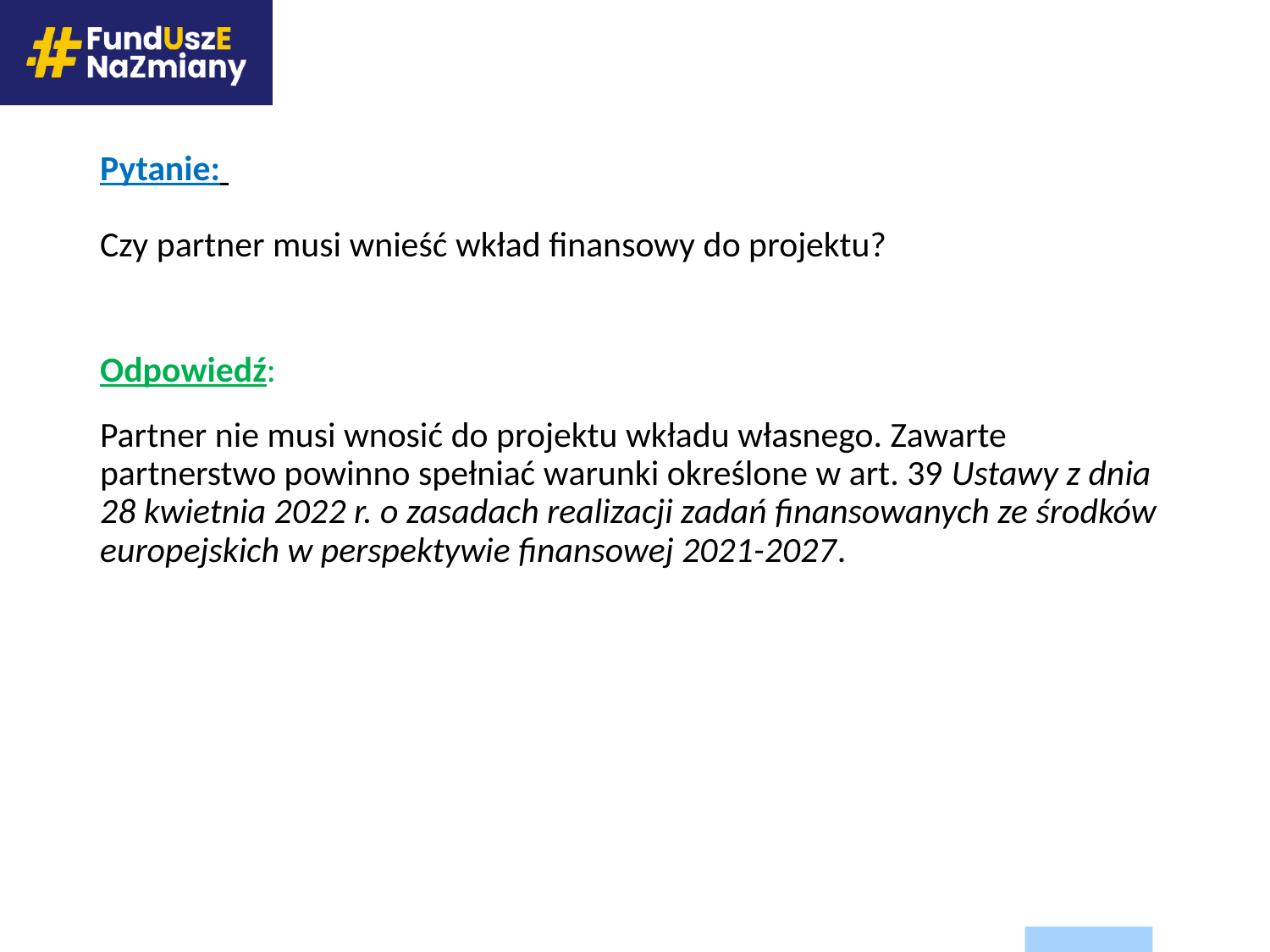

# Pytanie: Czy partner musi wnieść wkład finansowy do projektu?

Odpowiedź:

Partner nie musi wnosić do projektu wkładu własnego. Zawarte partnerstwo powinno spełniać warunki określone w art. 39 Ustawy z dnia 28 kwietnia 2022 r. o zasadach realizacji zadań finansowanych ze środków europejskich w perspektywie finansowej 2021-2027.